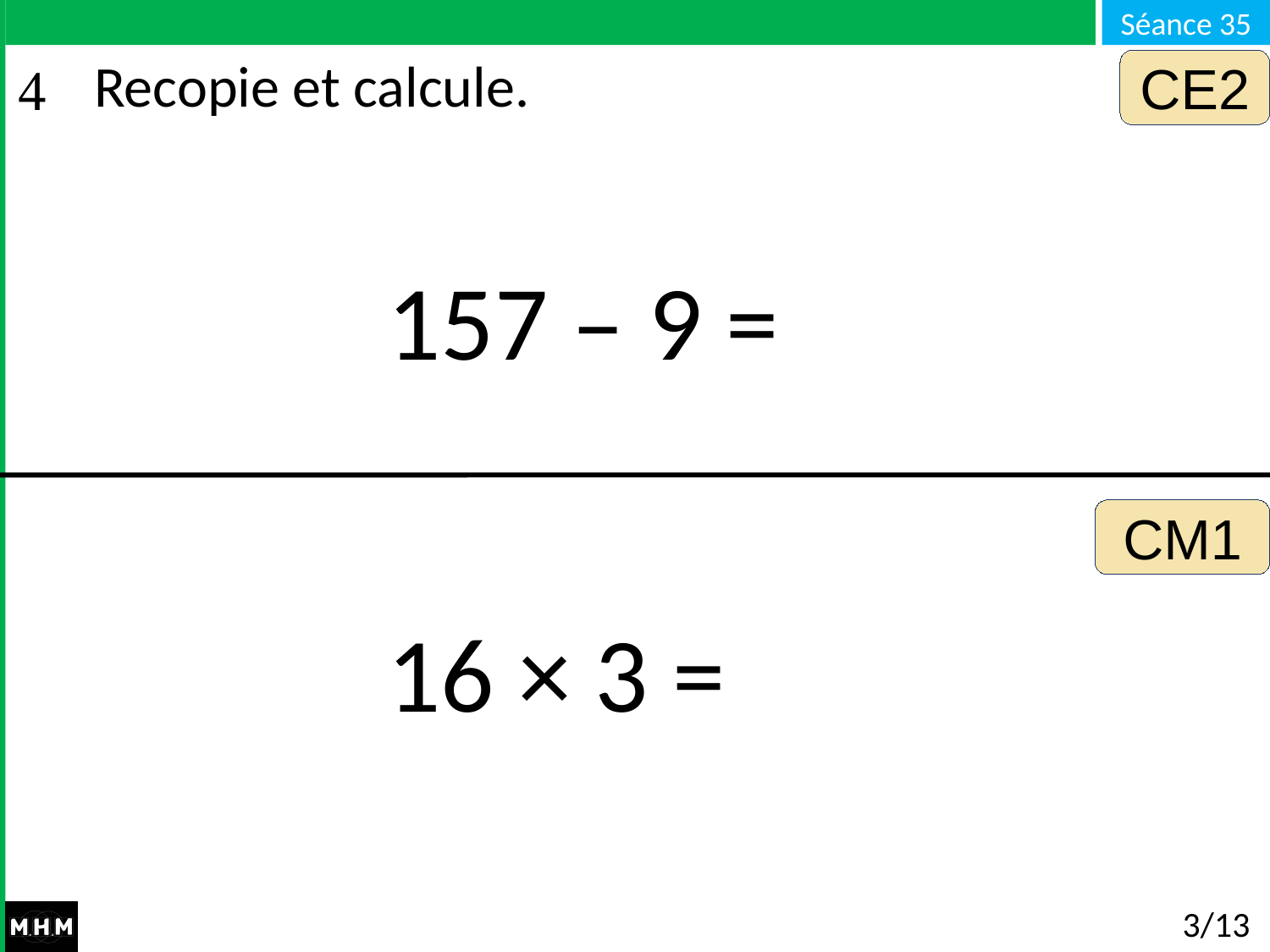

CE2
# Recopie et calcule.
157 – 9 =

CM1
16 × 3 =
3/13